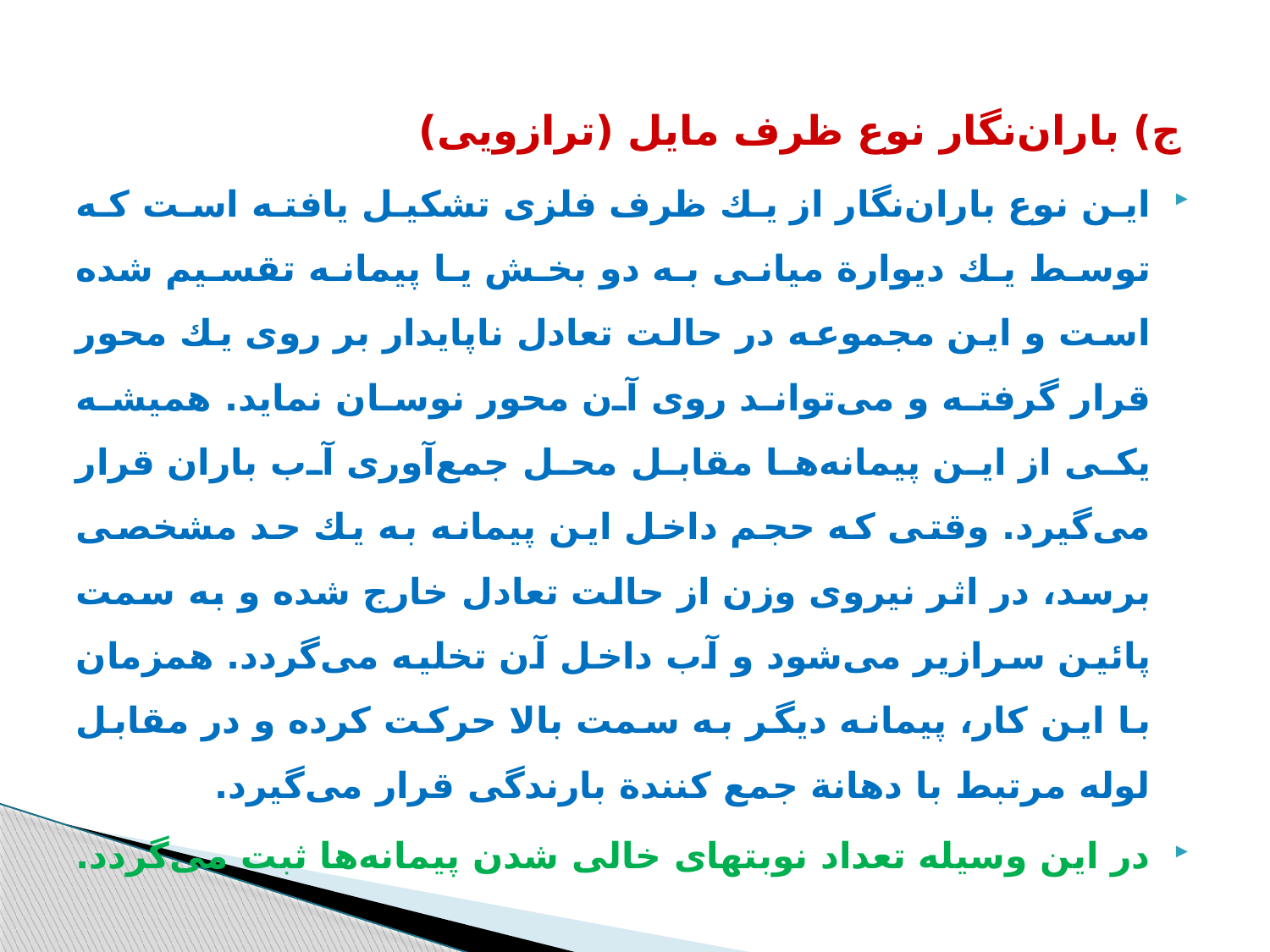

ج) باران‌نگار نوع ظرف مایل (ترازویی)
این نوع باران‌نگار از یك ظرف فلزی تشكیل یافته است كه توسط یك دیوارة میانی به دو بخش یا پیمانه تقسیم شده است و این مجموعه در حالت تعادل ناپایدار بر روی یك محور قرار گرفته و می‌تواند روی آن محور نوسان نماید. همیشه یكی از این پیمانه‌ها مقابل محل جمع‌آوری آب باران قرار می‌گیرد. وقتی كه حجم داخل این پیمانه به یك حد مشخصی برسد، در اثر نیروی وزن از حالت تعادل خارج شده و به سمت پائین سرازیر می‌شود و آب داخل آن تخلیه می‌گردد. همزمان با این كار، پیمانه دیگر به سمت بالا حركت كرده و در مقابل لوله مرتبط با دهانة جمع كنندة بارندگی قرار می‌گیرد.
در این وسیله تعداد نوبتهای خالی شدن پیمانه‌ها ثبت می‌گردد.